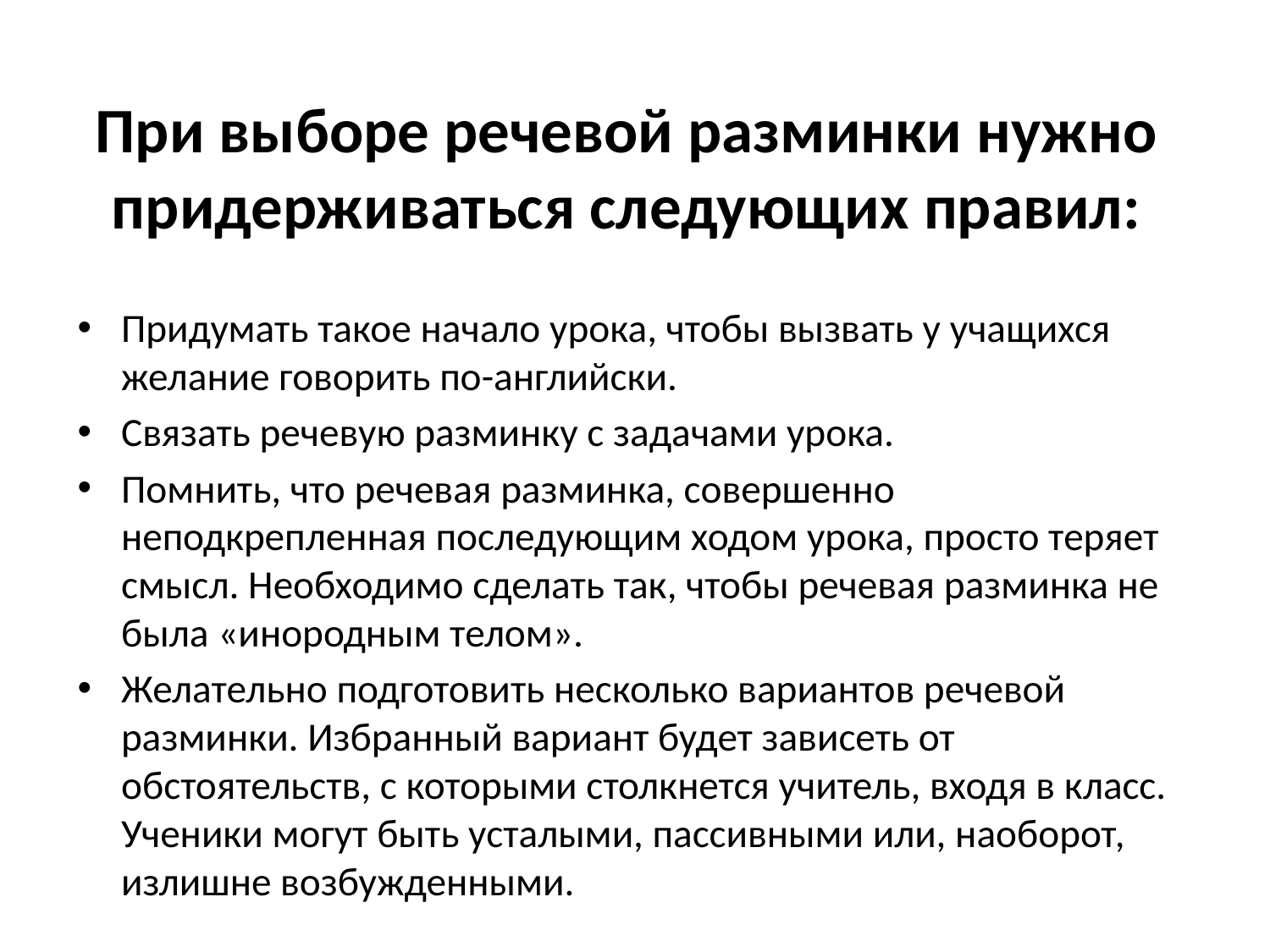

# При выборе речевой разминки нужно придерживаться следующих правил:
Придумать такое начало урока, чтобы вызвать у учащихся желание говорить по-английски.
Связать речевую разминку с задачами урока.
Помнить, что речевая разминка, совершенно неподкрепленная последующим ходом урока, просто теряет смысл. Необходимо сделать так, чтобы речевая разминка не была «инородным телом».
Желательно подготовить несколько вариантов речевой разминки. Избранный вариант будет зависеть от обстоятельств, с которыми столкнется учитель, входя в класс. Ученики могут быть усталыми, пассивными или, наоборот, излишне возбужденными.